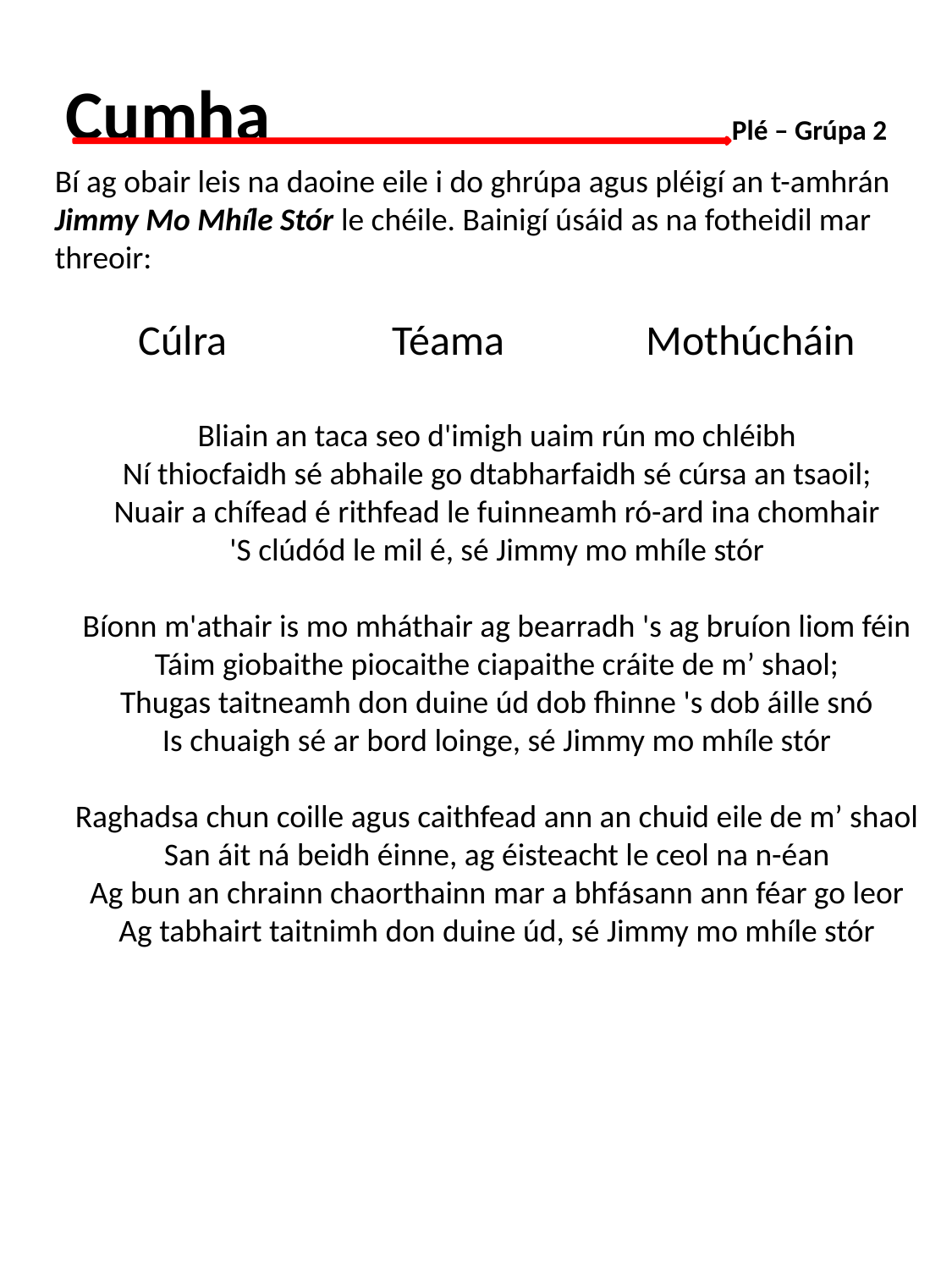

Cumha	           		  Plé – Grúpa 2

Bí ag obair leis na daoine eile i do ghrúpa agus pléigí an t-amhrán Jimmy Mo Mhíle Stór le chéile. Bainigí úsáid as na fotheidil mar threoir:

Cúlra		Téama		Mothúcháin

Bliain an taca seo d'imigh uaim rún mo chléibh
Ní thiocfaidh sé abhaile go dtabharfaidh sé cúrsa an tsaoil;
Nuair a chífead é rithfead le fuinneamh ró-ard ina chomhair
'S clúdód le mil é, sé Jimmy mo mhíle stór
Bíonn m'athair is mo mháthair ag bearradh 's ag bruíon liom féin
Táim giobaithe piocaithe ciapaithe cráite de m’ shaol;
Thugas taitneamh don duine úd dob fhinne 's dob áille snó
Is chuaigh sé ar bord loinge, sé Jimmy mo mhíle stór
Raghadsa chun coille agus caithfead ann an chuid eile de m’ shaol
San áit ná beidh éinne, ag éisteacht le ceol na n-éan
Ag bun an chrainn chaorthainn mar a bhfásann ann féar go leor
Ag tabhairt taitnimh don duine úd, sé Jimmy mo mhíle stór